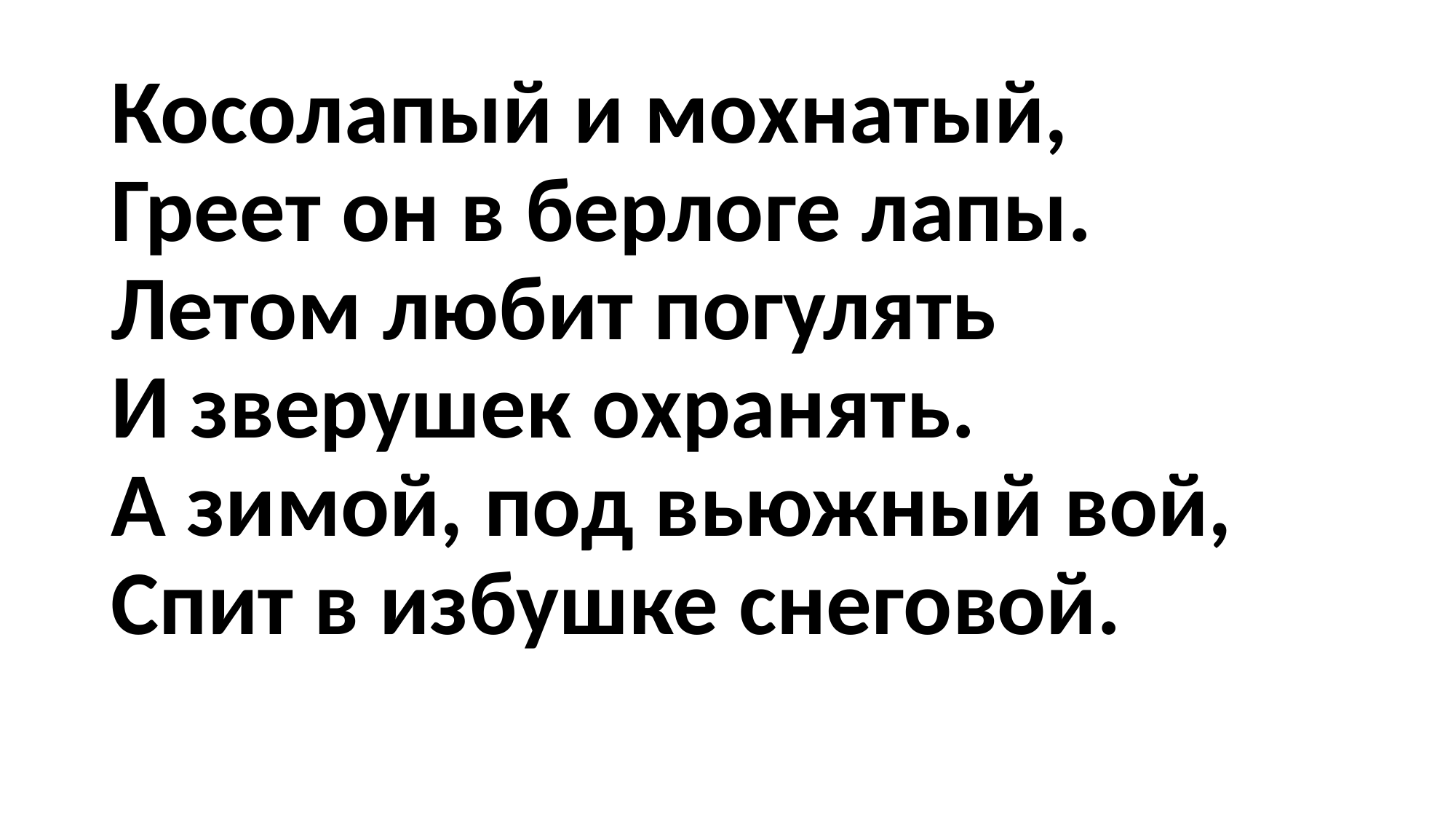

#
Косолапый и мохнатый,
Греет он в берлоге лапы.
Летом любит погулять
И зверушек охранять.
А зимой, под вьюжный вой,
Спит в избушке снеговой.